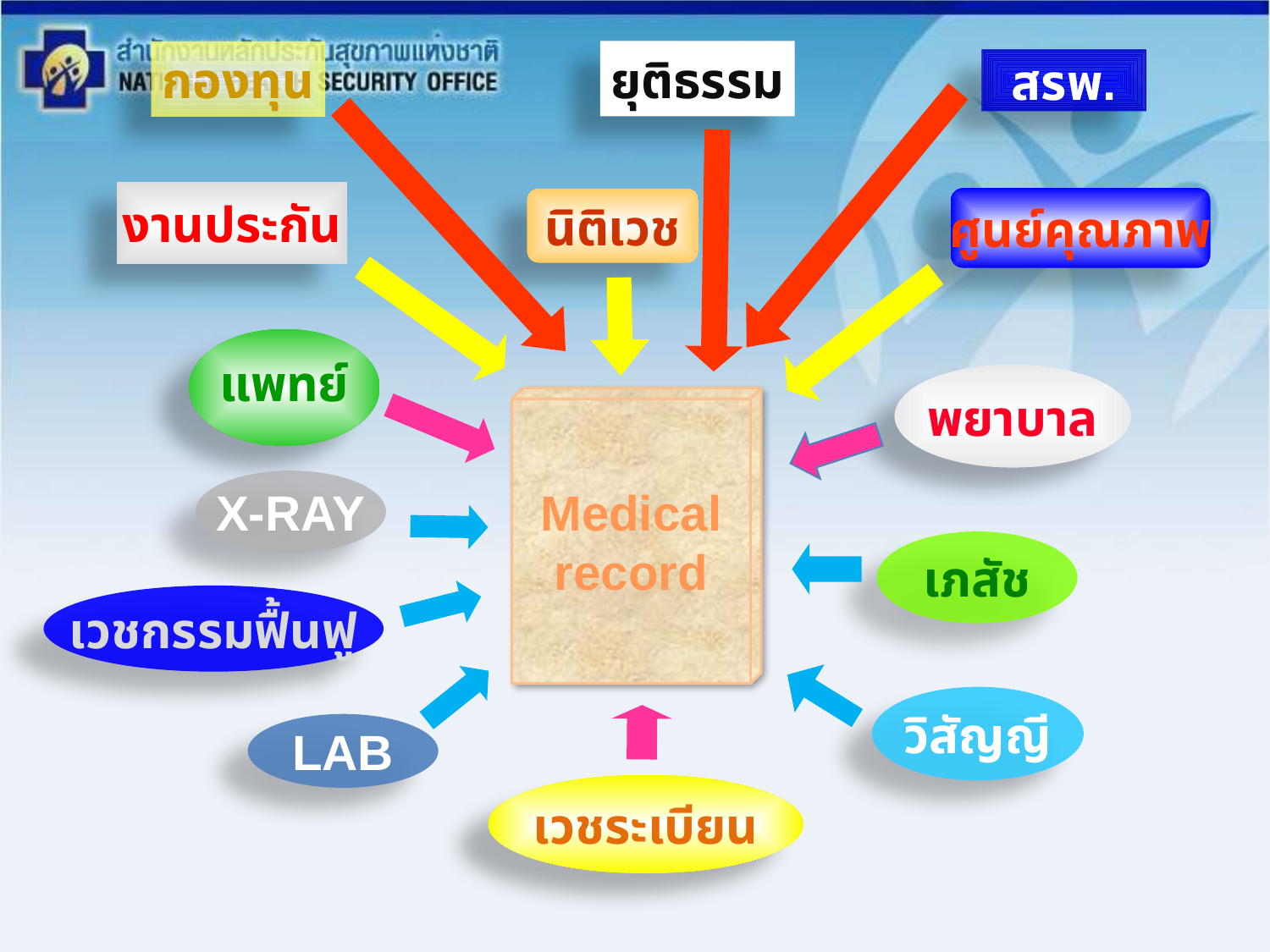

ยุติธรรม
กองทุน
สรพ.

งานประกัน
ศูนย์คุณภาพ
นิติเวช

แพทย์
พยาบาล
Medical
record

X-RAY

เภสัช

เวชกรรมฟื้นฟู

วิสัญญี

LAB
เวชระเบียน